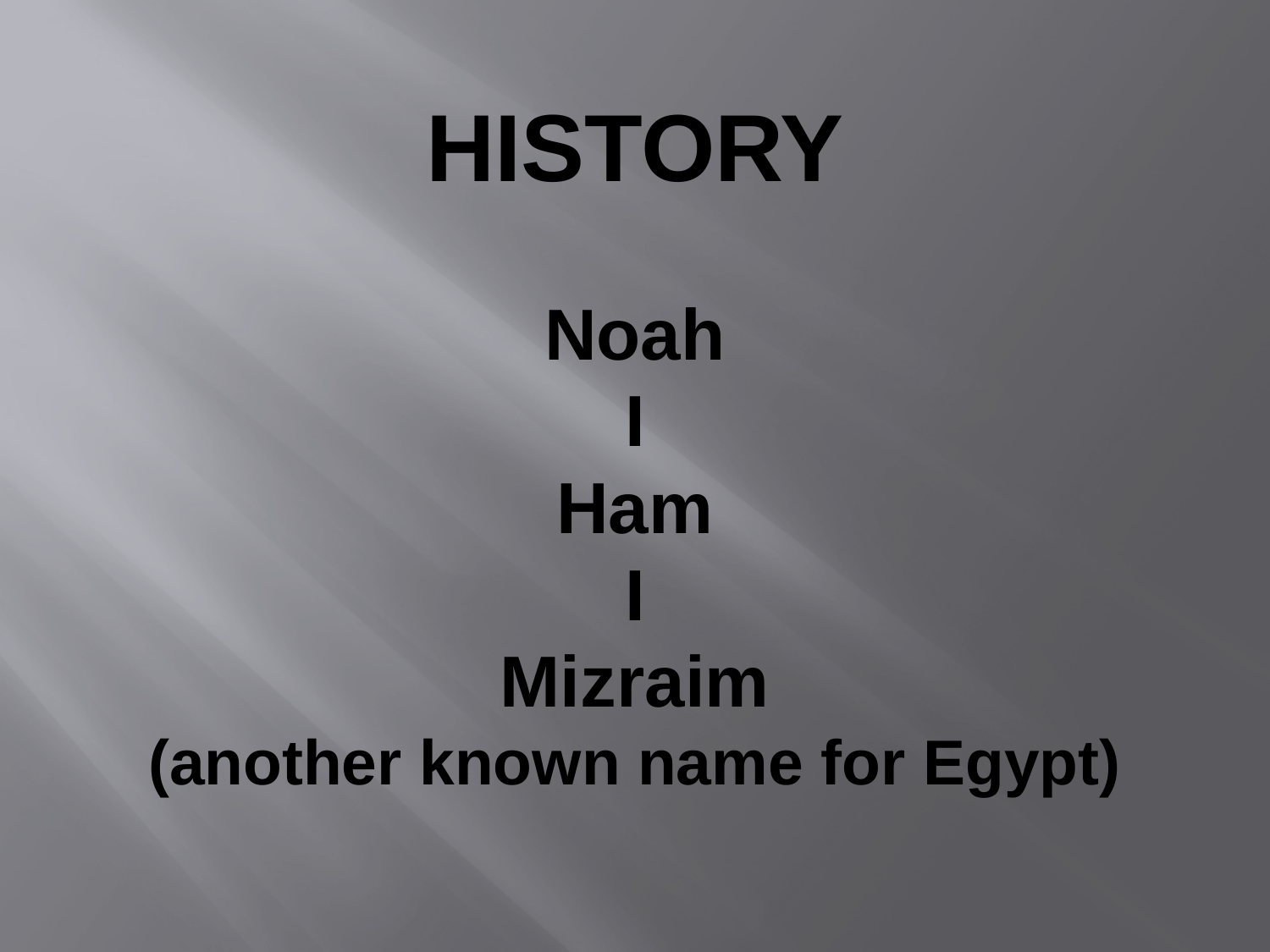

# History Noah I Ham I Mizraim (another known name for Egypt)